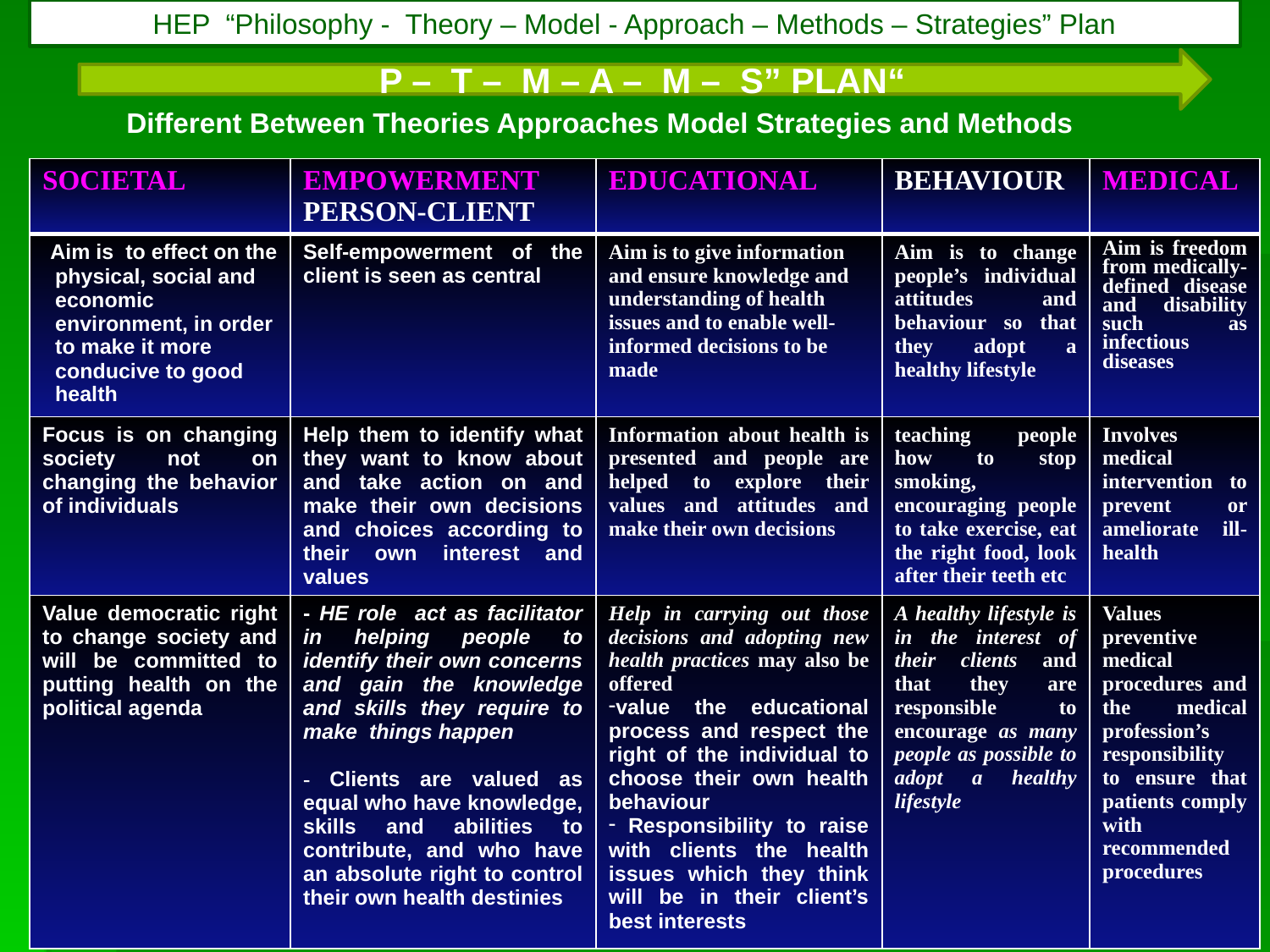

HEP  “Philosophy -  Theory – Model - Approach – Methods – Strategies” Plan
“P –  T –  M – A –  M –  S” PLAN
Different Between Theories Approaches Model Strategies and Methods
| SOCIETAL | EMPOWERMENT PERSON-CLIENT | EDUCATIONAL | BEHAVIOUR | MEDICAL |
| --- | --- | --- | --- | --- |
| Aim is to effect on the physical, social and economic environment, in order to make it more conducive to good health | Self-empowerment of the client is seen as central | Aim is to give information and ensure knowledge and understanding of health issues and to enable well-informed decisions to be made | Aim is to change people’s individual attitudes and behaviour so that they adopt a healthy lifestyle | Aim is freedom from medically-defined disease and disability such as infectious diseases |
| Focus is on changing society not on changing the behavior of individuals | Help them to identify what they want to know about and take action on and make their own decisions and choices according to their own interest and values | Information about health is presented and people are helped to explore their values and attitudes and make their own decisions | teaching people how to stop smoking, encouraging people to take exercise, eat the right food, look after their teeth etc | Involves medical intervention to prevent or ameliorate ill-health |
| Value democratic right to change society and will be committed to putting health on the political agenda | - HE role act as facilitator in helping people to identify their own concerns and gain the knowledge and skills they require to make things happen - Clients are valued as equal who have knowledge, skills and abilities to contribute, and who have an absolute right to control their own health destinies | Help in carrying out those decisions and adopting new health practices may also be offered value the educational process and respect the right of the individual to choose their own health behaviour Responsibility to raise with clients the health issues which they think will be in their client’s best interests | A healthy lifestyle is in the interest of their clients and that they are responsible to encourage as many people as possible to adopt a healthy lifestyle | Values preventive medical procedures and the medical profession’s responsibility to ensure that patients comply with recommended procedures |
JohaliMoHE2017
CHS385
33
Further - http://www.slideshare.net/mrsnazlan/week-6-approaches-strategy-methods-14779459